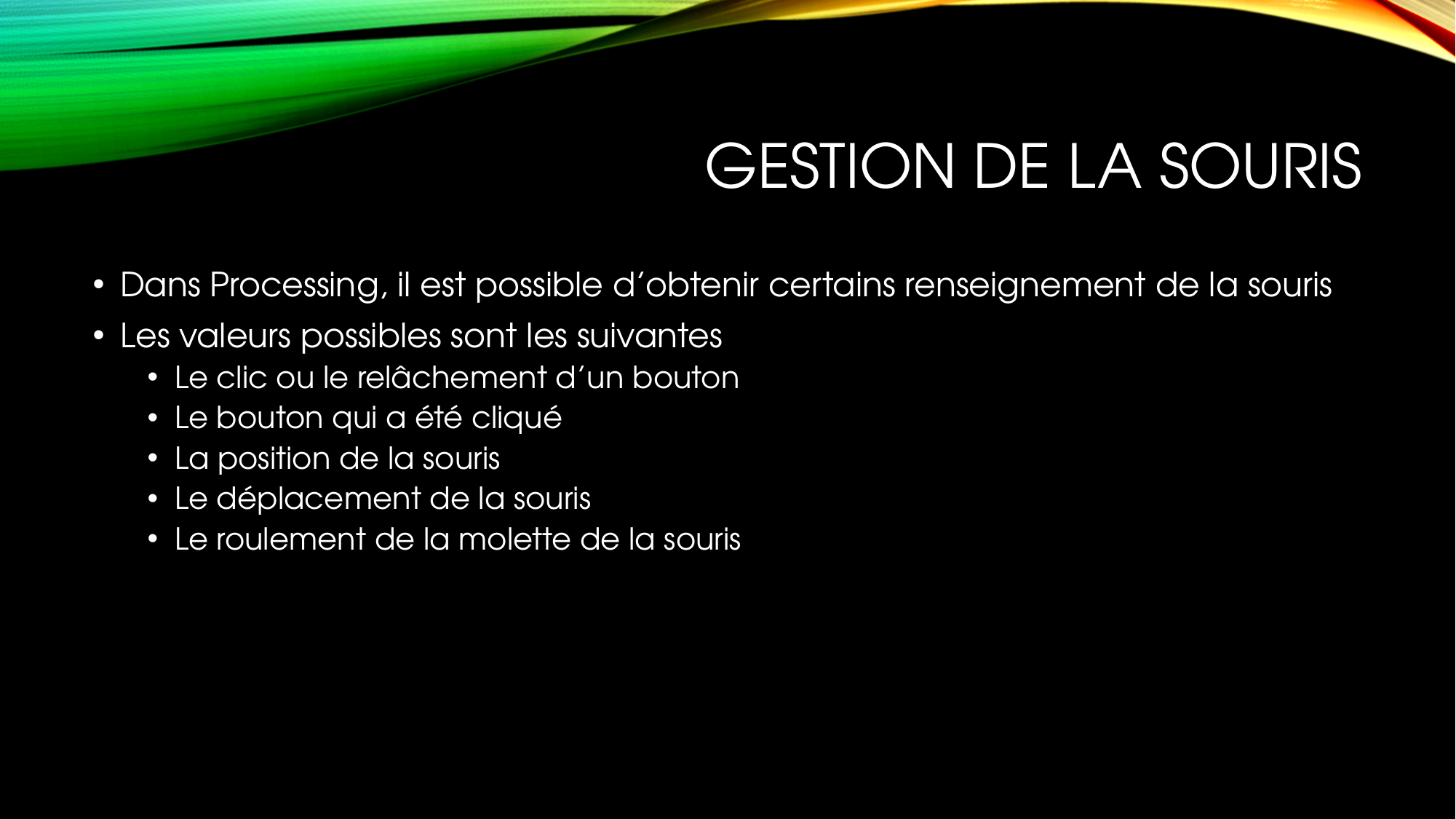

# Gestion de la souris
Dans Processing, il est possible d’obtenir certains renseignement de la souris
Les valeurs possibles sont les suivantes
Le clic ou le relâchement d’un bouton
Le bouton qui a été cliqué
La position de la souris
Le déplacement de la souris
Le roulement de la molette de la souris